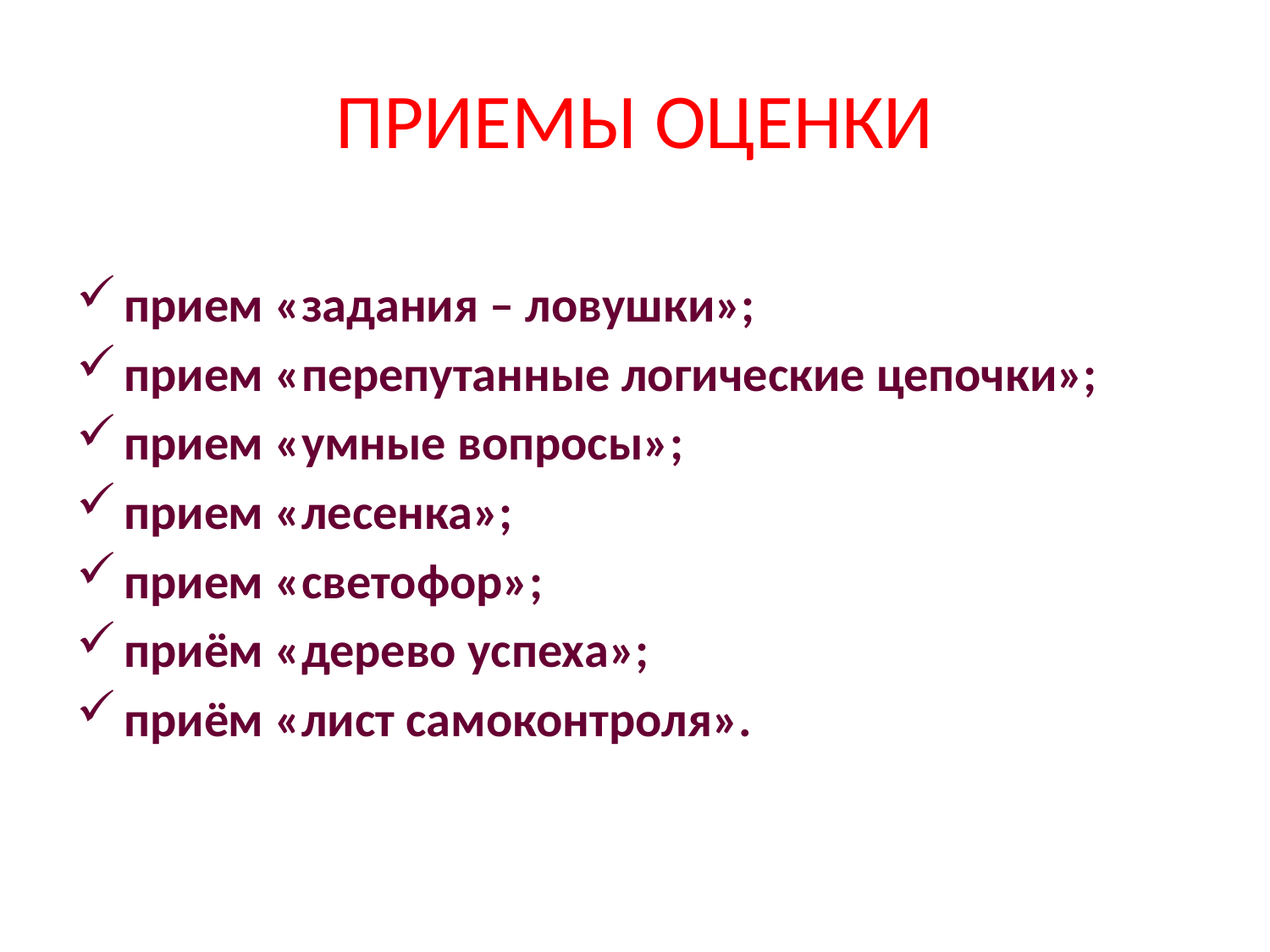

# ПРИЕМЫ ОЦЕНКИ
прием «задания – ловушки»;
прием «перепутанные логические цепочки»;
прием «умные вопросы»;
прием «лесенка»;
прием «светофор»;
приём «дерево успеха»;
приём «лист самоконтроля».